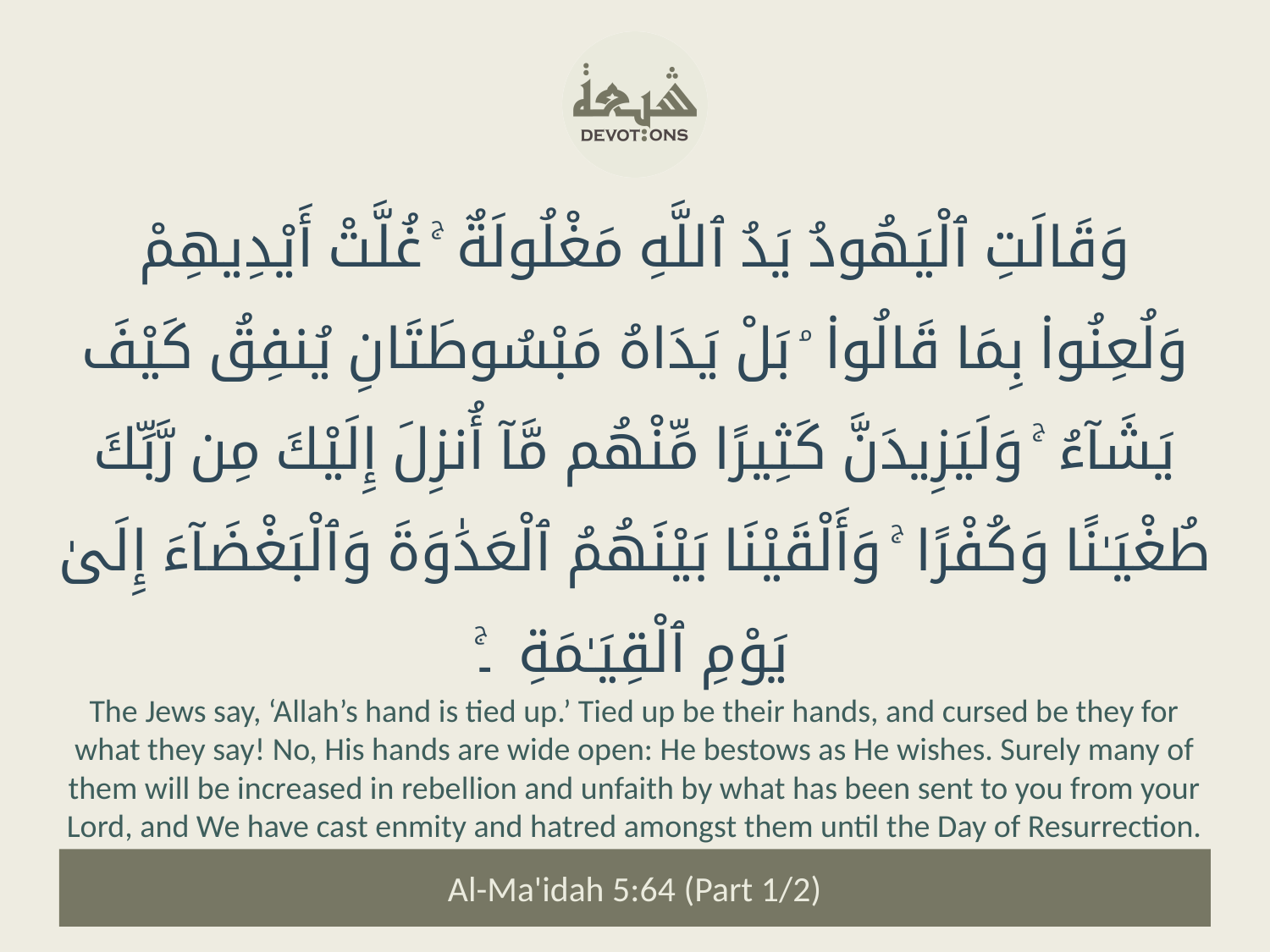

وَقَالَتِ ٱلْيَهُودُ يَدُ ٱللَّهِ مَغْلُولَةٌ ۚ غُلَّتْ أَيْدِيهِمْ وَلُعِنُوا۟ بِمَا قَالُوا۟ ۘ بَلْ يَدَاهُ مَبْسُوطَتَانِ يُنفِقُ كَيْفَ يَشَآءُ ۚ وَلَيَزِيدَنَّ كَثِيرًا مِّنْهُم مَّآ أُنزِلَ إِلَيْكَ مِن رَّبِّكَ طُغْيَـٰنًا وَكُفْرًا ۚ وَأَلْقَيْنَا بَيْنَهُمُ ٱلْعَدَٰوَةَ وَٱلْبَغْضَآءَ إِلَىٰ يَوْمِ ٱلْقِيَـٰمَةِ  ۔ۚ
The Jews say, ‘Allah’s hand is tied up.’ Tied up be their hands, and cursed be they for what they say! No, His hands are wide open: He bestows as He wishes. Surely many of them will be increased in rebellion and unfaith by what has been sent to you from your Lord, and We have cast enmity and hatred amongst them until the Day of Resurrection.
Al-Ma'idah 5:64 (Part 1/2)